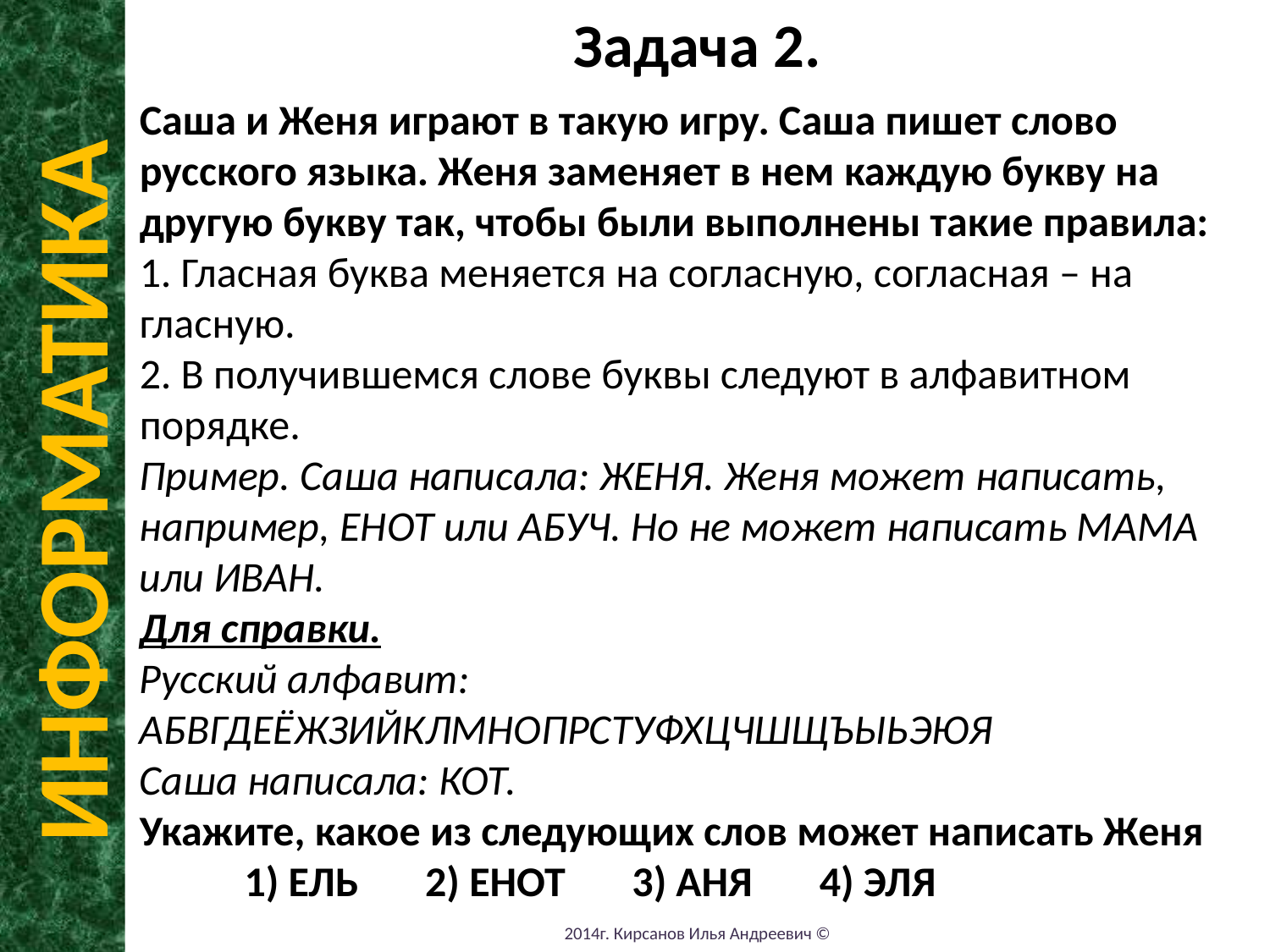

Задача 2.

Саша и Женя играют в такую игру. Саша пишет слово русского языка. Женя заменяет в нем каждую букву на другую букву так, чтобы были выполнены такие правила:
1. Гласная буква меняется на согласную, согласная – на гласную.
2. В получившемся слове буквы следуют в алфавитном порядке.
Пример. Саша написала: ЖЕНЯ. Женя может написать, например, ЕНОТ или АБУЧ. Но не может написать МАМА или ИВАН.
Для справки.
Русский алфавит:
АБВГДЕЁЖЗИЙКЛМНОПРСТУФХЦЧШЩЪЫЬЭЮЯ
Саша написала: КОТ.
Укажите, какое из следующих слов может написать Женя
           1) ЕЛЬ       2) ЕНОТ       3) АНЯ       4) ЭЛЯ

ИНФОРМАТИКА
2014г. Кирсанов Илья Андреевич ©